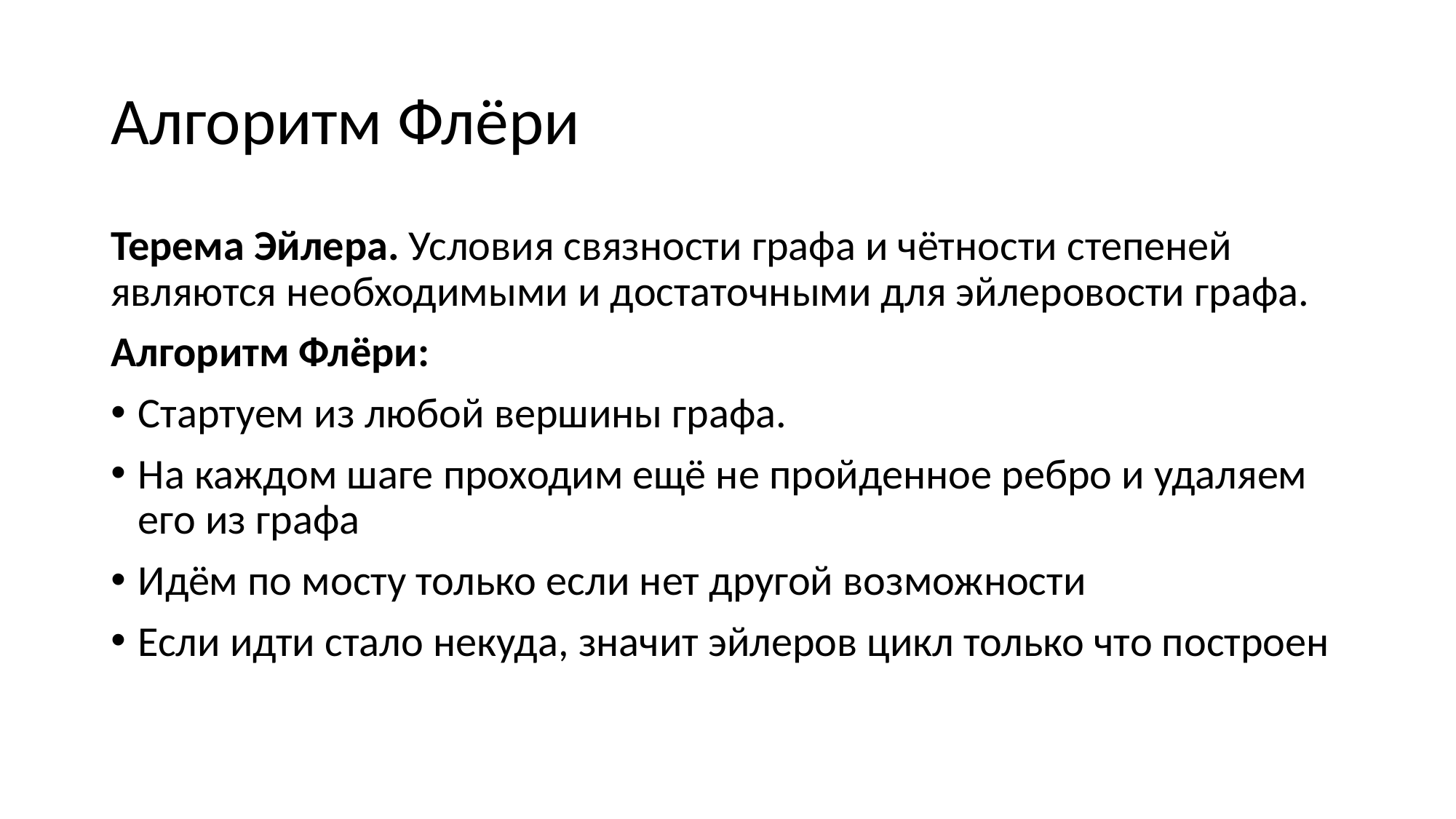

# Алгоритм Флёри
Терема Эйлера. Условия связности графа и чётности степеней являются необходимыми и достаточными для эйлеровости графа.
Алгоритм Флёри:
Стартуем из любой вершины графа.
На каждом шаге проходим ещё не пройденное ребро и удаляем его из графа
Идём по мосту только если нет другой возможности
Если идти стало некуда, значит эйлеров цикл только что построен